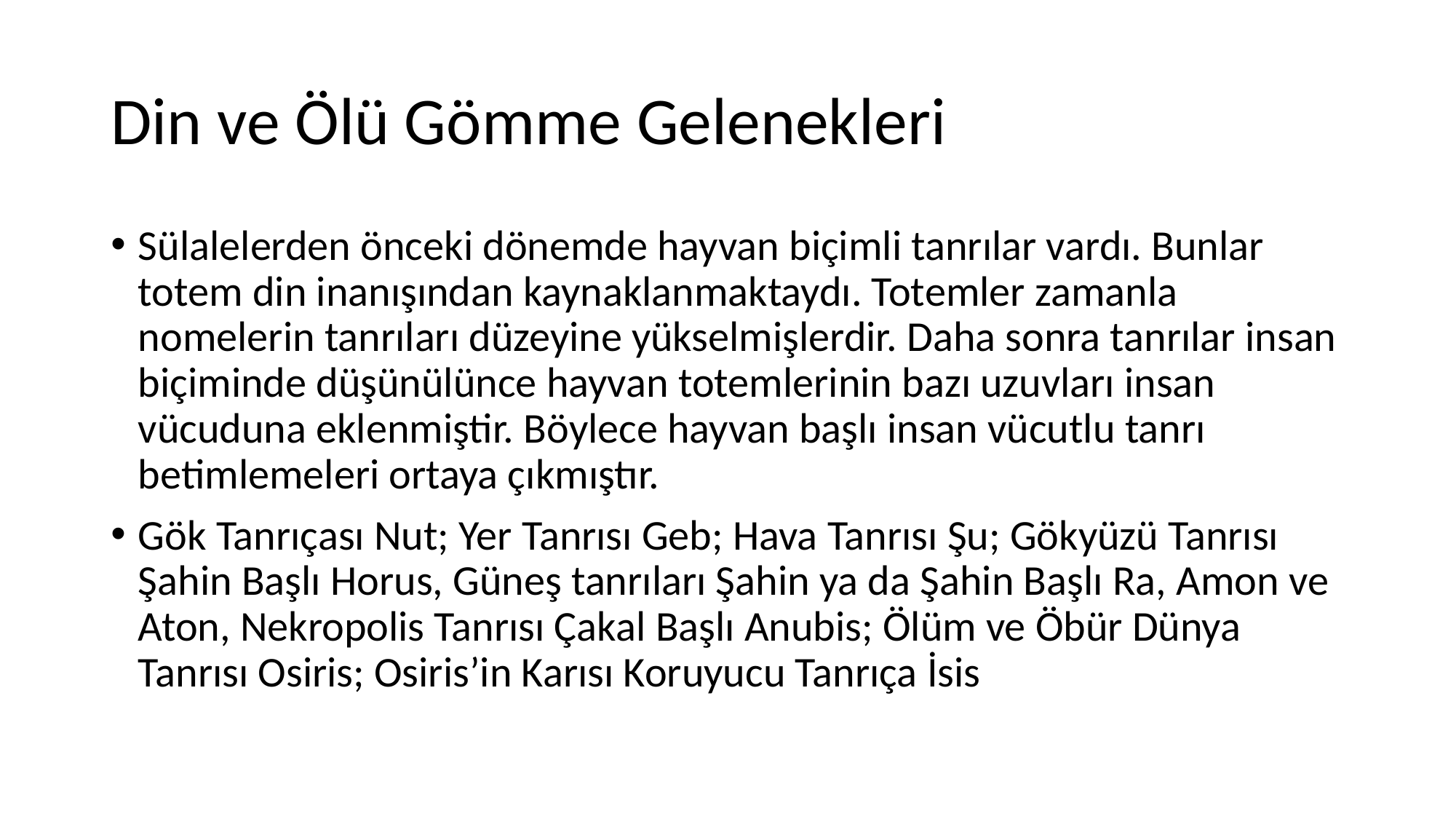

# Din ve Ölü Gömme Gelenekleri
Sülalelerden önceki dönemde hayvan biçimli tanrılar vardı. Bunlar totem din inanışından kaynaklanmaktaydı. Totemler zamanla nomelerin tanrıları düzeyine yükselmişlerdir. Daha sonra tanrılar insan biçiminde düşünülünce hayvan totemlerinin bazı uzuvları insan vücuduna eklenmiştir. Böylece hayvan başlı insan vücutlu tanrı betimlemeleri ortaya çıkmıştır.
Gök Tanrıçası Nut; Yer Tanrısı Geb; Hava Tanrısı Şu; Gökyüzü Tanrısı Şahin Başlı Horus, Güneş tanrıları Şahin ya da Şahin Başlı Ra, Amon ve Aton, Nekropolis Tanrısı Çakal Başlı Anubis; Ölüm ve Öbür Dünya Tanrısı Osiris; Osiris’in Karısı Koruyucu Tanrıça İsis